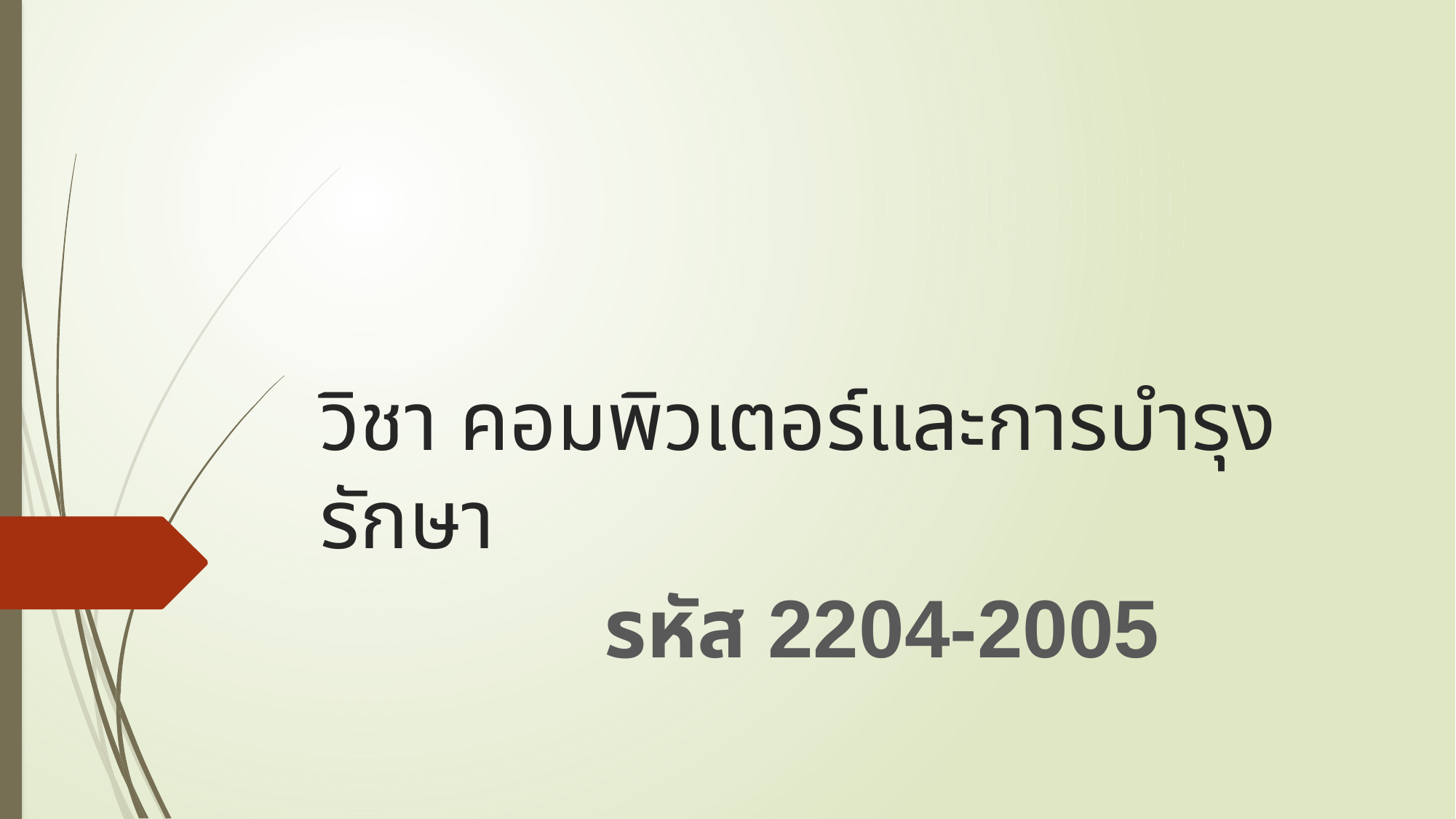

# วิชา คอมพิวเตอร์และการบำรุงรักษา
รหัส 2204-2005